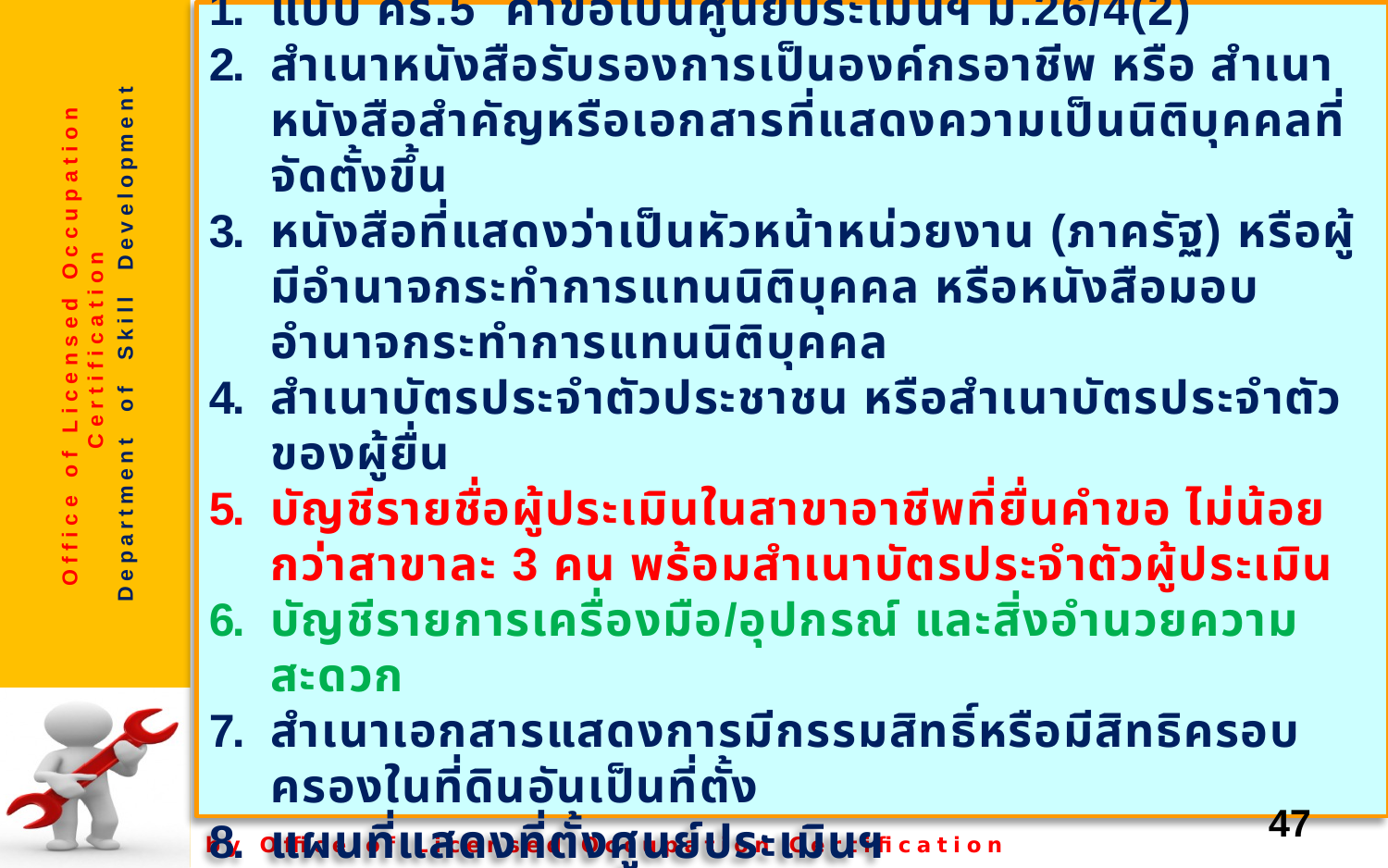

เอกสารประกอบการยื่นขอ
แบบ คร.5  คำขอเป็นศูนย์ประเมินฯ ม.26/4(2)
สำเนาหนังสือรับรองการเป็นองค์กรอาชีพ หรือ สำเนาหนังสือสำคัญหรือเอกสารที่แสดงความเป็นนิติบุคคลที่จัดตั้งขึ้น
หนังสือที่แสดงว่าเป็นหัวหน้าหน่วยงาน (ภาครัฐ) หรือผู้มีอำนาจกระทำการแทนนิติบุคคล หรือหนังสือมอบอำนาจกระทำการแทนนิติบุคคล
สำเนาบัตรประจำตัวประชาชน หรือสำเนาบัตรประจำตัวของผู้ยื่น
บัญชีรายชื่อผู้ประเมินในสาขาอาชีพที่ยื่นคำขอ ไม่น้อยกว่าสาขาละ 3 คน พร้อมสำเนาบัตรประจำตัวผู้ประเมิน
บัญชีรายการเครื่องมือ/อุปกรณ์ และสิ่งอำนวยความสะดวก
สำเนาเอกสารแสดงการมีกรรมสิทธิ์หรือมีสิทธิครอบครองในที่ดินอันเป็นที่ตั้ง
แผนที่แสดงที่ตั้งศูนย์ประเมินฯ
โครงสร้างบุคลากรประจำศูนย์ฯ
47